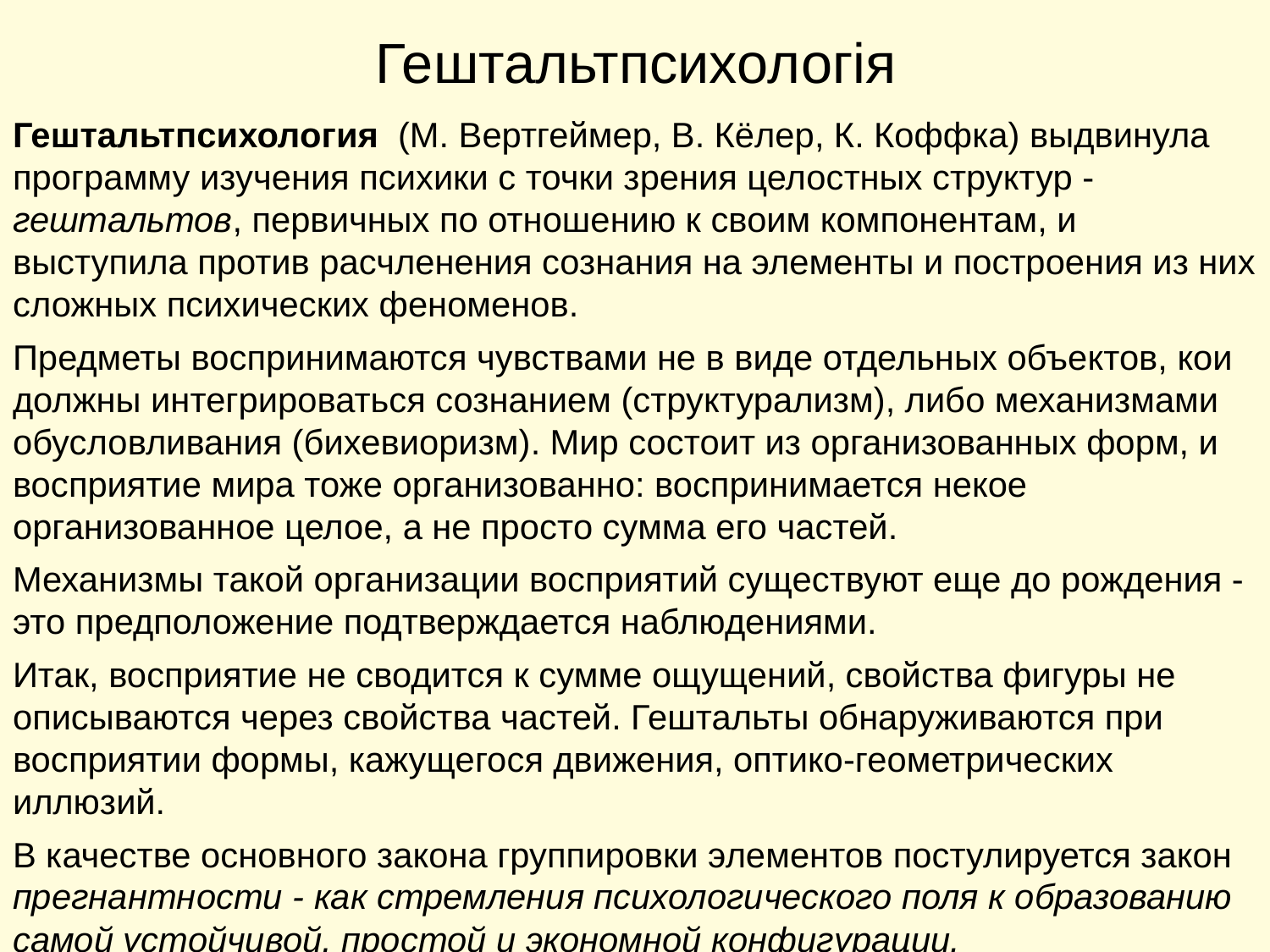

# Гештальтпсихологія
Гештальтпсихология  (М. Вертгеймер, В. Кёлер, К. Коффка) выдвинула программу изучения психики с точки зрения целостных структур - гештальтов, первичных по отношению к своим компонентам, и выступила против расчленения сознания на элементы и построения из них сложных психических феноменов.
Предметы воспринимаются чувствами не в виде отдельных объектов, кои должны интегрироваться сознанием (структурализм), либо механизмами обусловливания (бихевиоризм). Мир состоит из организованных форм, и восприятие мира тоже организованно: воспринимается некое организованное целое, а не просто сумма его частей.
Механизмы такой организации восприятий существуют еще до рождения - это предположение подтверждается наблюдениями.
Итак, восприятие не сводится к сумме ощущений, свойства фигуры не описываются через свойства частей. Гештальты обнаруживаются при восприятии формы, кажущегося движения, оптико-геометрических иллюзий.
В качестве основного закона группировки элементов постулируется закон прегнантности - как стремления психологического поля к образованию самой устойчивой, простой и экономной конфигурации.